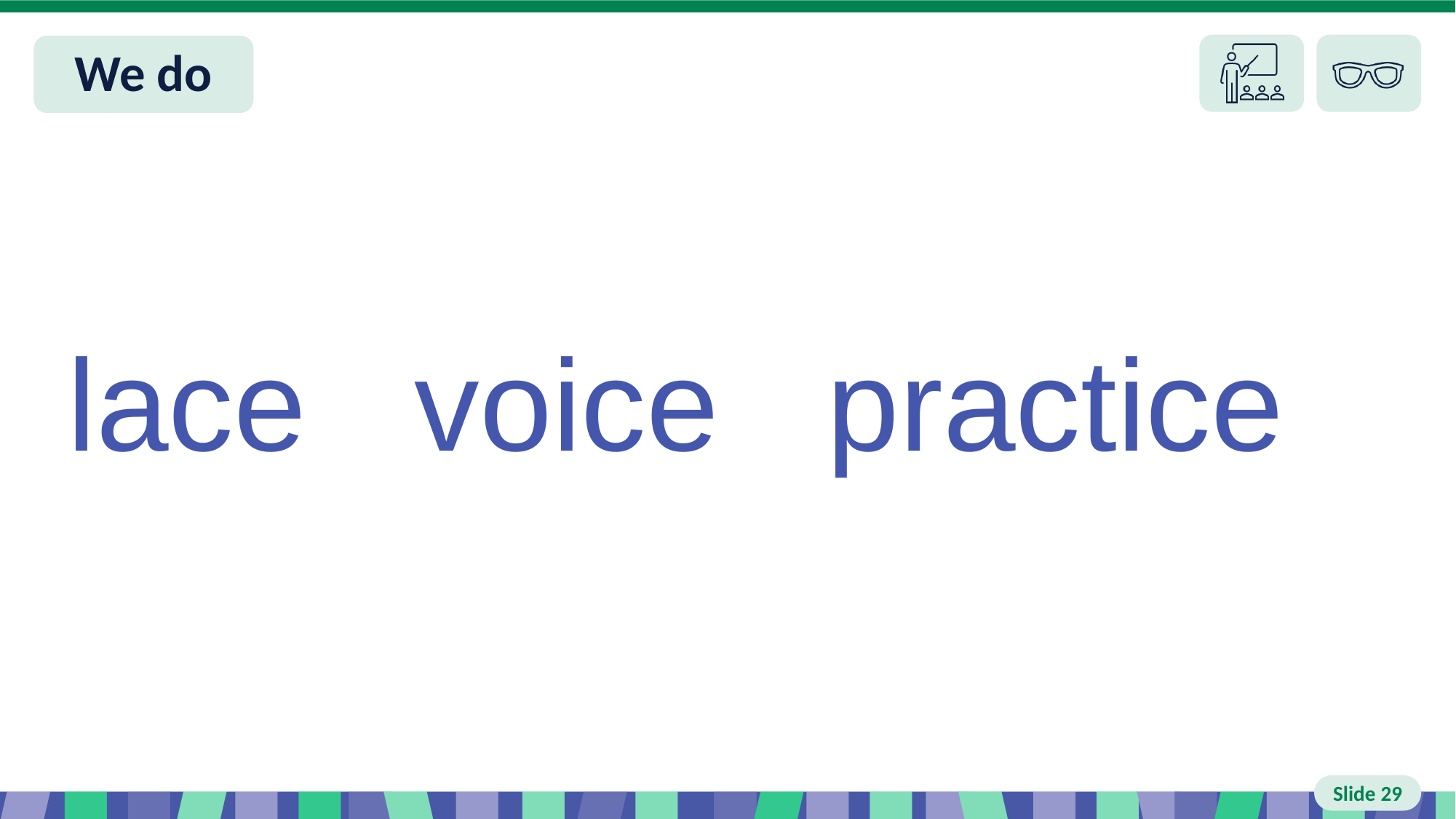

# Slide 29 We do

lace   voice   practice